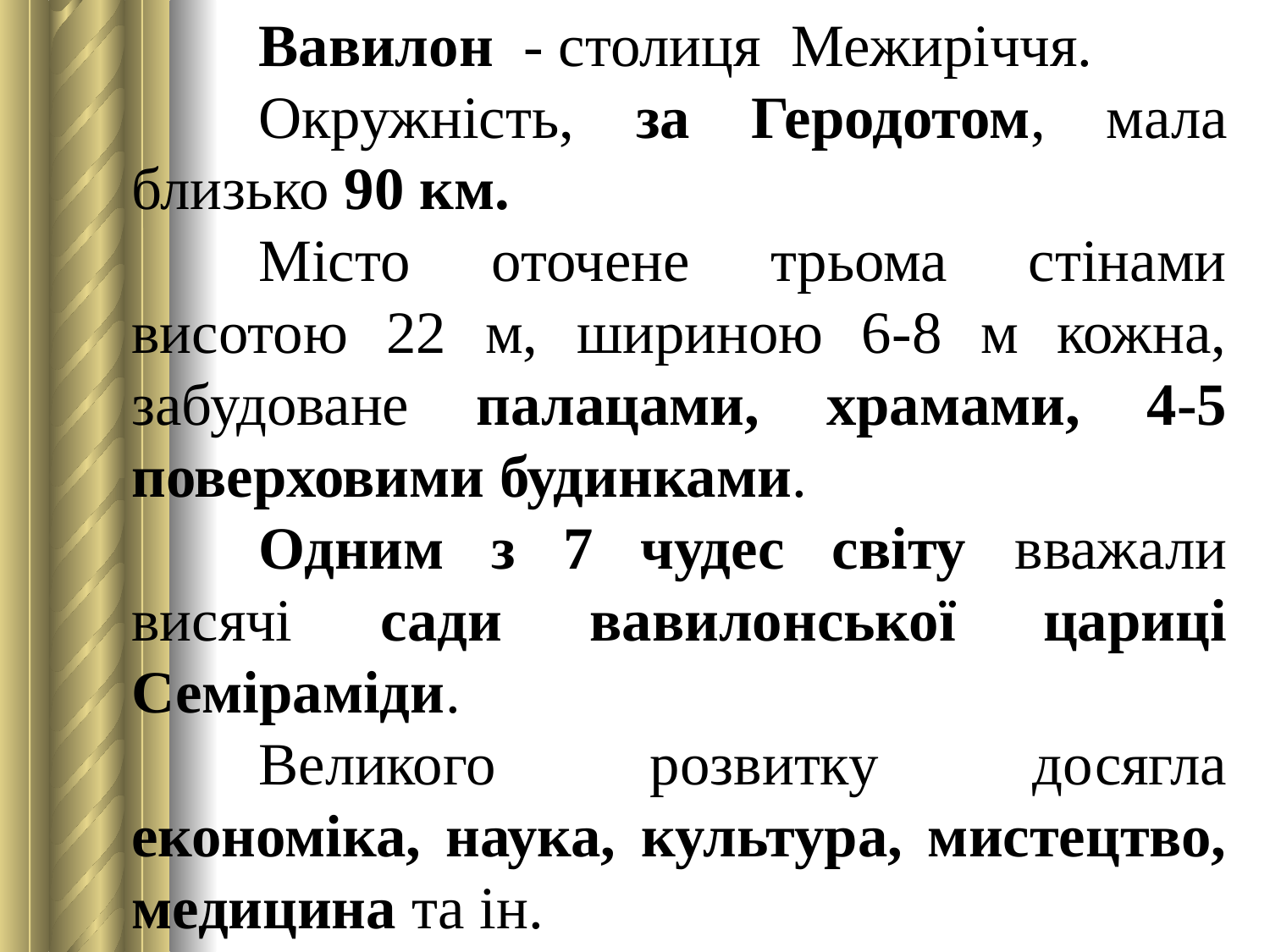

Вавилон  - столиця  Межиріччя.
	Окружність, за Геродотом, мала близько 90 км.
	Місто оточене трьома стінами висотою 22 м, шириною 6-8 м кожна, забудоване палацами, храмами, 4-5 поверховими будинками.
	Одним з 7 чудес світу вважали висячі сади вавилонської цариці Семіраміди.
	Великого розвитку досягла економіка, наука, культура, мистецтво, медицина та ін.